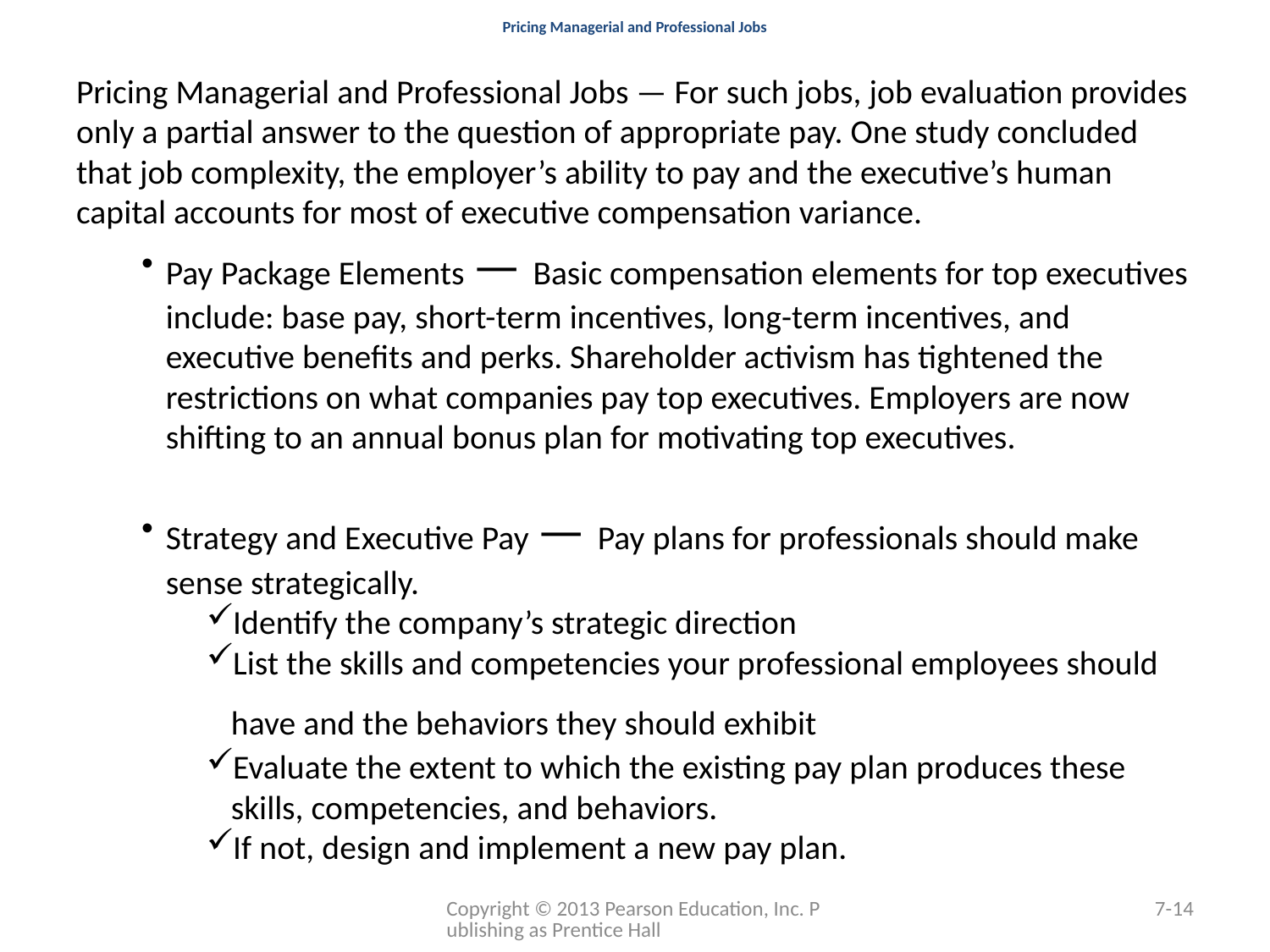

# Pricing Managerial and Professional Jobs
Pricing Managerial and Professional Jobs — For such jobs, job evaluation provides only a partial answer to the question of appropriate pay. One study concluded that job complexity, the employer’s ability to pay and the executive’s human capital accounts for most of executive compensation variance.
Pay Package Elements — Basic compensation elements for top executives include: base pay, short-term incentives, long-term incentives, and executive benefits and perks. Shareholder activism has tightened the restrictions on what companies pay top executives. Employers are now shifting to an annual bonus plan for motivating top executives.

Strategy and Executive Pay — Pay plans for professionals should make sense strategically.
Identify the company’s strategic direction
List the skills and competencies your professional employees should have and the behaviors they should exhibit
Evaluate the extent to which the existing pay plan produces these skills, competencies, and behaviors.
If not, design and implement a new pay plan.

Copyright © 2013 Pearson Education, Inc. Publishing as Prentice Hall
7-14